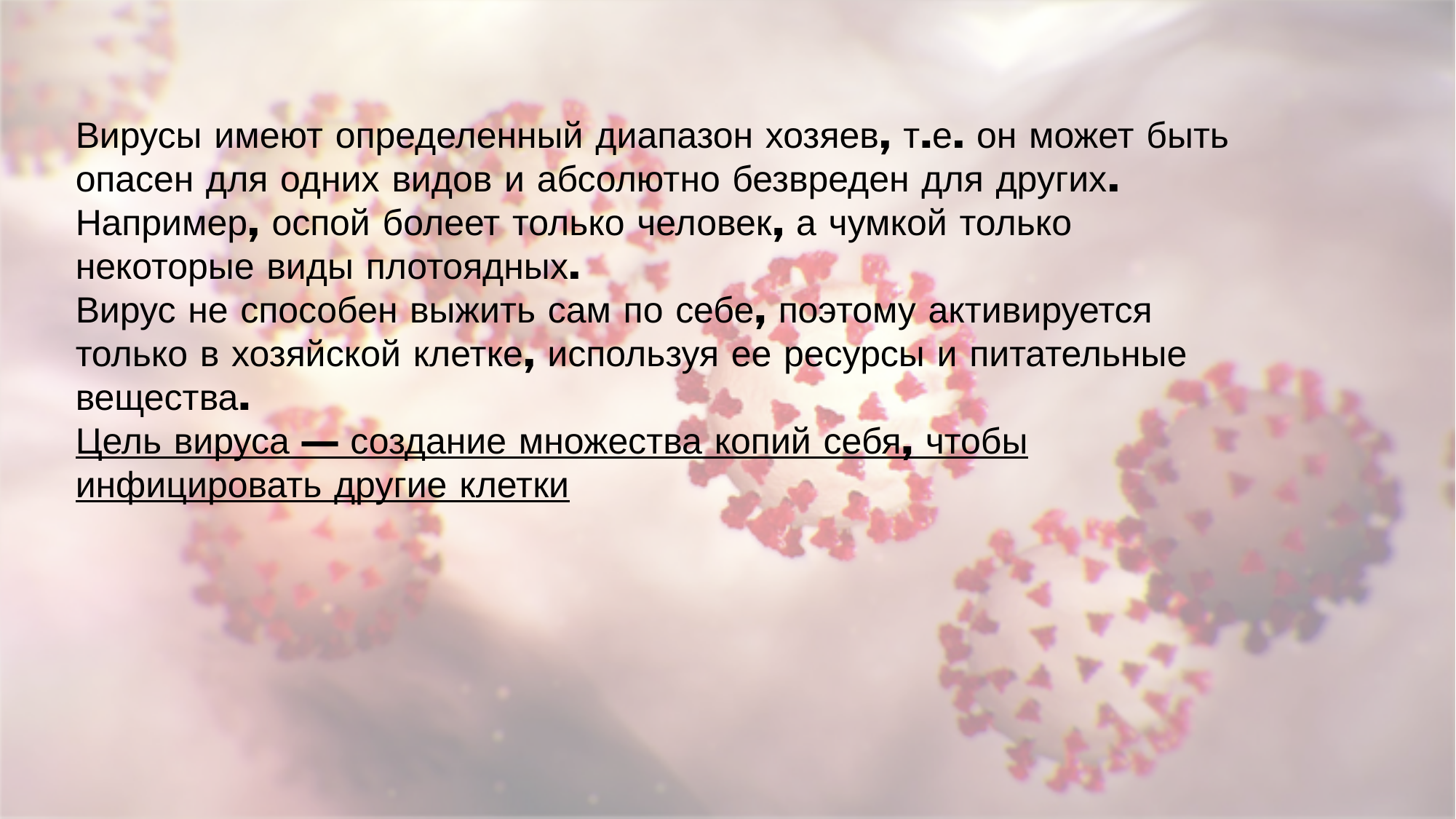

Вирусы имеют определенный диапазон хозяев, т.е. он может быть опасен для одних видов и абсолютно безвреден для других.
Например, оспой болеет только человек, а чумкой только некоторые виды плотоядных.
Вирус не способен выжить сам по себе, поэтому активируется только в хозяйской клетке, используя ее ресурсы и питательные вещества.
Цель вируса — создание множества копий себя, чтобы инфицировать другие клетки